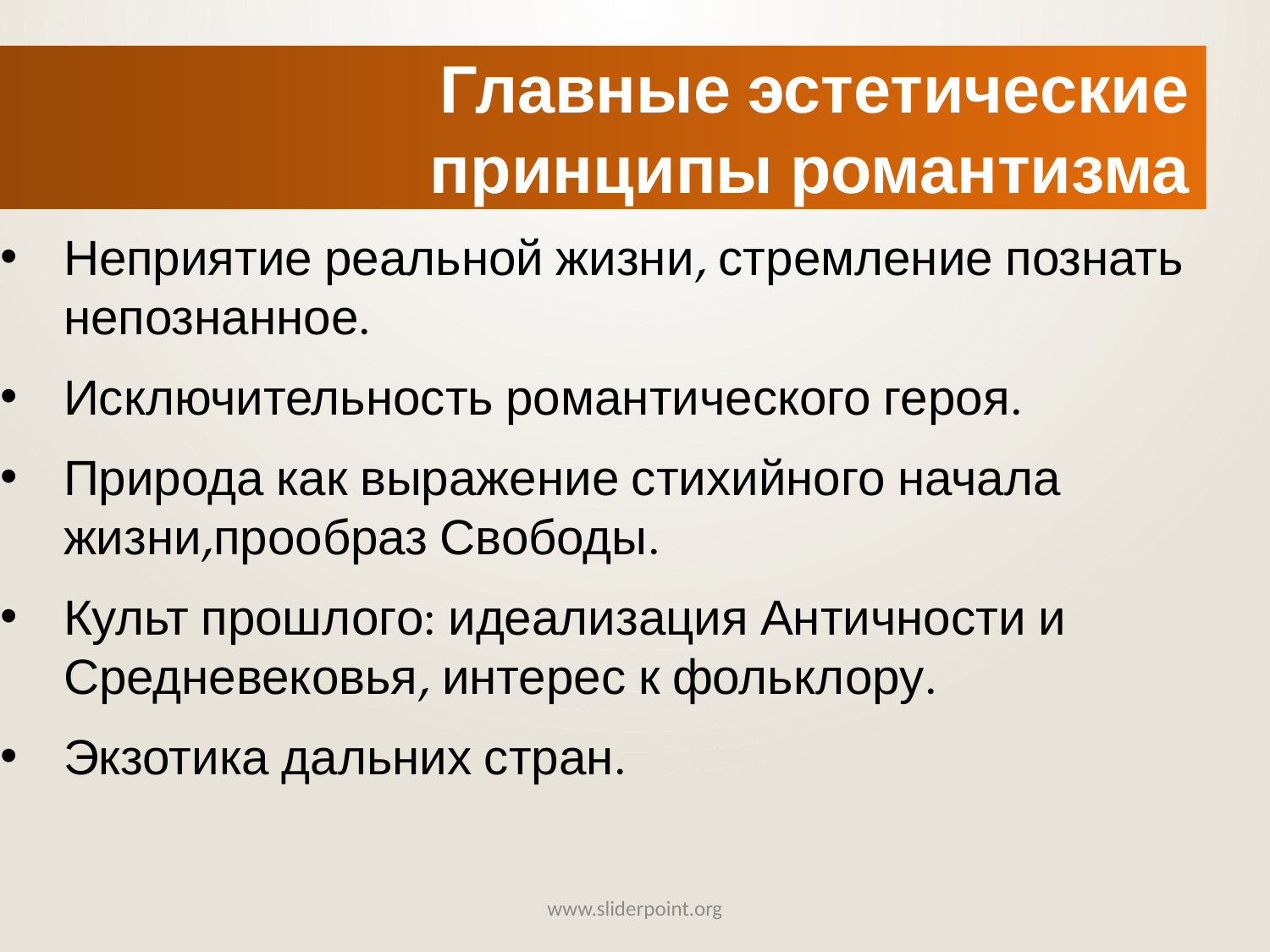

Главные эстетические принципы романтизма

Неприятие реальной жизни, стремление познать непознанное.
Исключительность романтического героя.
Природа как выражение стихийного начала жизни,прообраз Свободы.
Культ прошлого: идеализация Античности и Средневековья, интерес к фольклору.
Экзотика дальних стран.
www.sliderpoint.org